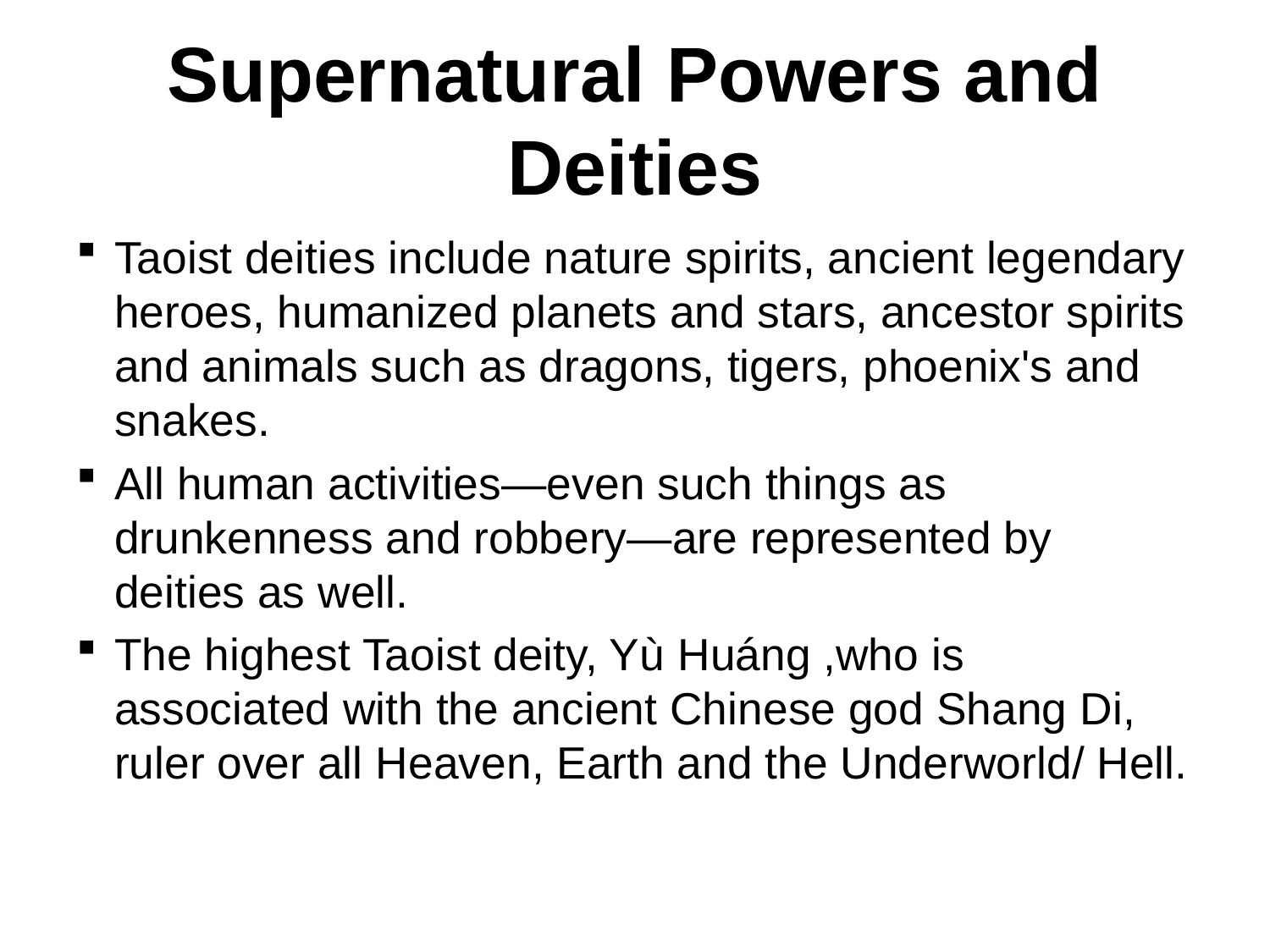

# Supernatural Powers and Deities
Taoist deities include nature spirits, ancient legendary heroes, humanized planets and stars, ancestor spirits and animals such as dragons, tigers, phoenix's and snakes.
All human activities—even such things as drunkenness and robbery—are represented by deities as well.
The highest Taoist deity, Yù Huáng ,who is associated with the ancient Chinese god Shang Di, ruler over all Heaven, Earth and the Underworld/ Hell.